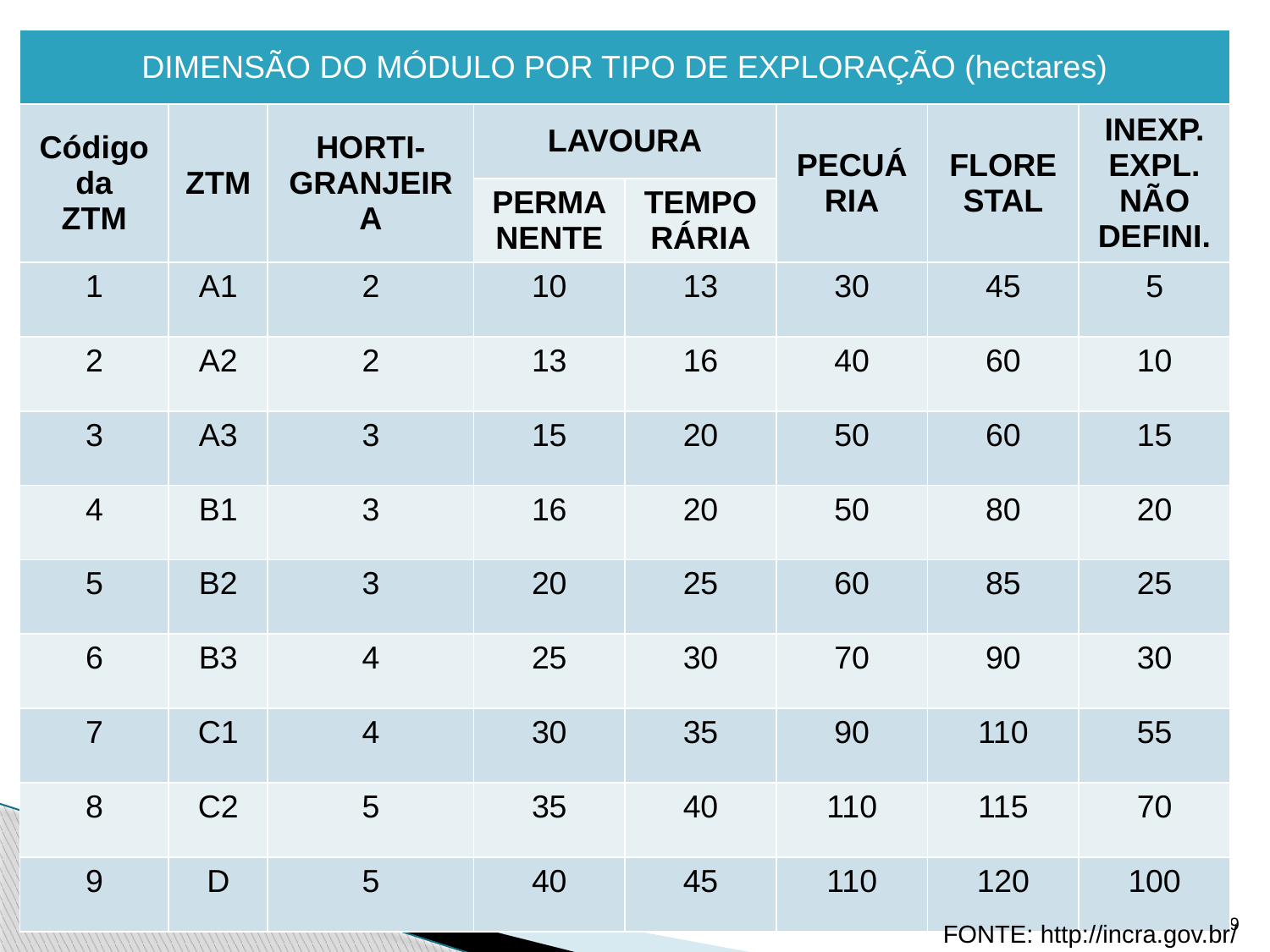

| DIMENSÃO DO MÓDULO POR TIPO DE EXPLORAÇÃO (hectares) |  |  |  |  |  |  |  |
| --- | --- | --- | --- | --- | --- | --- | --- |
| Código da ZTM | ZTM | HORTI-GRANJEIRA | LAVOURA |  | PECUÁRIA | FLORESTAL | INEXP. EXPL. NÃO DEFINI. |
|  |  |  | PERMANENTE | TEMPORÁRIA |  |  |  |
| 1 | A1 | 2 | 10 | 13 | 30 | 45 | 5 |
| 2 | A2 | 2 | 13 | 16 | 40 | 60 | 10 |
| 3 | A3 | 3 | 15 | 20 | 50 | 60 | 15 |
| 4 | B1 | 3 | 16 | 20 | 50 | 80 | 20 |
| 5 | B2 | 3 | 20 | 25 | 60 | 85 | 25 |
| 6 | B3 | 4 | 25 | 30 | 70 | 90 | 30 |
| 7 | C1 | 4 | 30 | 35 | 90 | 110 | 55 |
| 8 | C2 | 5 | 35 | 40 | 110 | 115 | 70 |
| 9 | D | 5 | 40 | 45 | 110 | 120 | 100 |
9
FONTE: http://incra.gov.br/